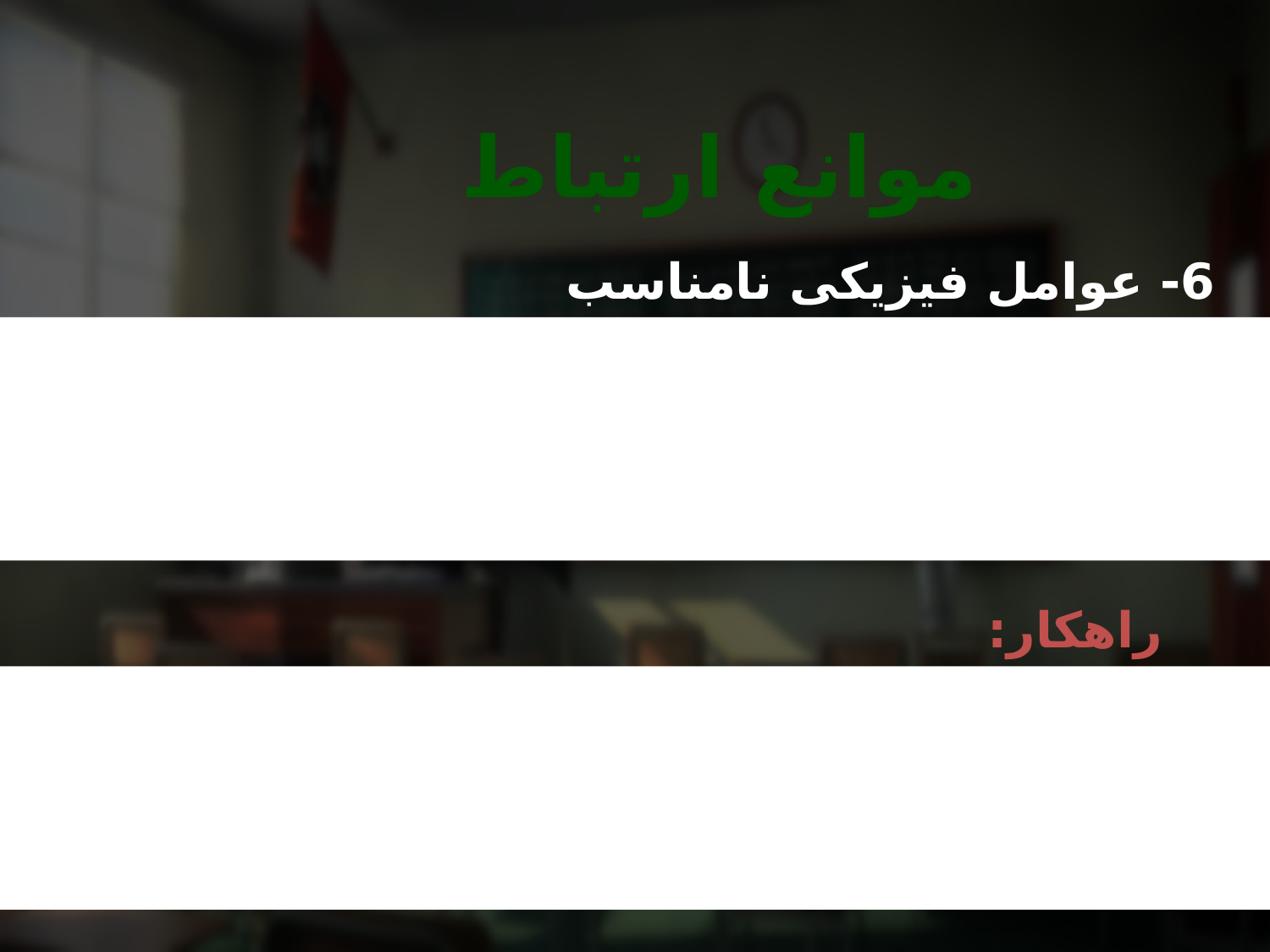

موانع ارتباط
6- عوامل فیزیکی نامناسب
نامناسب بودن عوامل فیزیکی محیط آموزشی باعث اختلال در برقراری ارتباط می شود.

راهکار:
محیط کلاسی از نظر نور، راحتی صندلی ها، رنگ دیوارها، دما و... مناسب باشد.